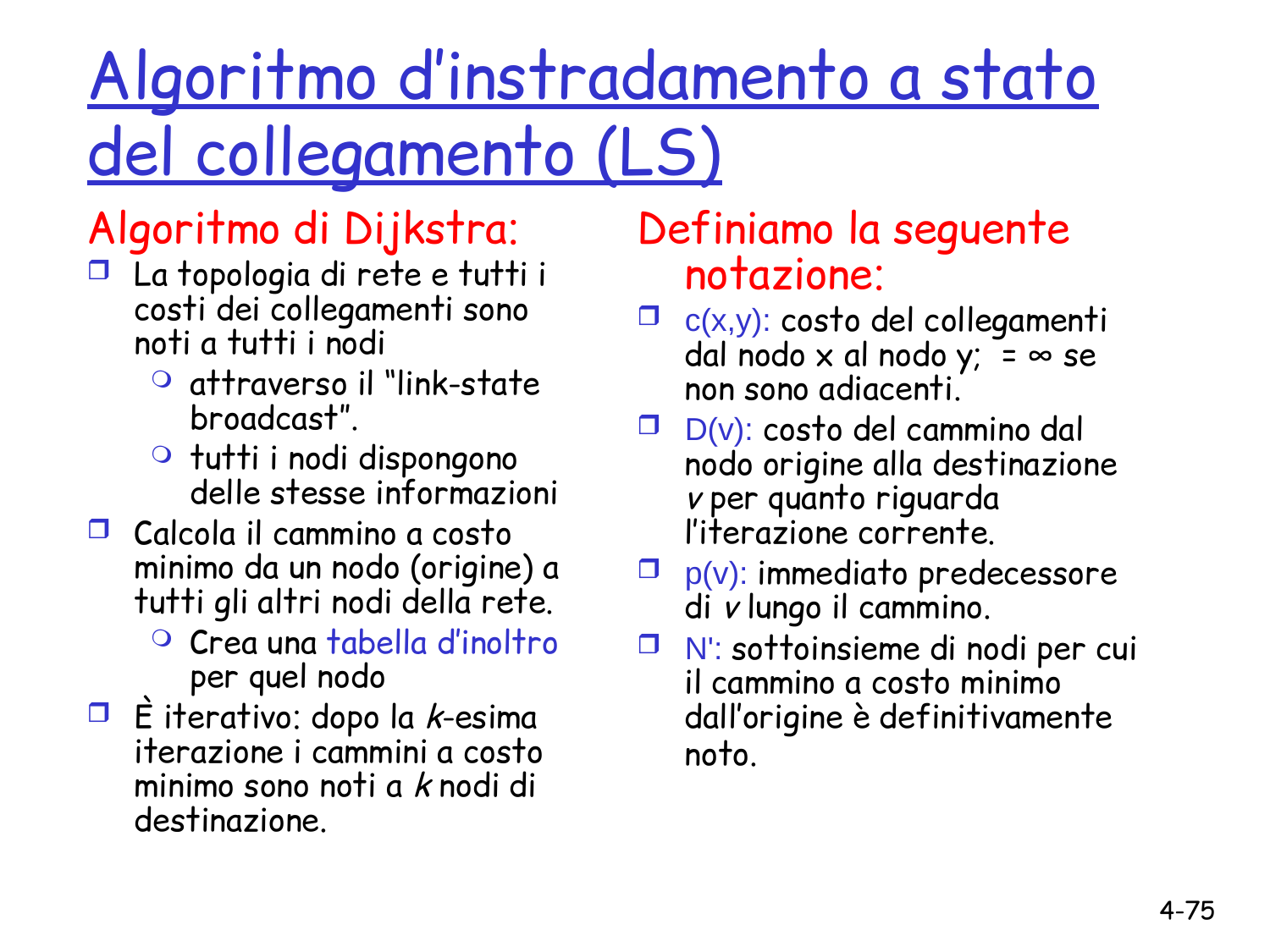

# Algoritmo d’instradamento a stato del collegamento (LS)
Algoritmo di Dijkstra:
La topologia di rete e tutti i costi dei collegamenti sono noti a tutti i nodi
attraverso il “link-state broadcast”.
tutti i nodi dispongono delle stesse informazioni
Calcola il cammino a costo minimo da un nodo (origine) a tutti gli altri nodi della rete.
Crea una tabella d’inoltro  per quel nodo
È iterativo: dopo la k-esima iterazione i cammini a costo minimo sono noti a k nodi di destinazione.
Definiamo la seguente notazione:
c(x,y): costo del collegamenti dal nodo x al nodo y;  = ∞ se non sono adiacenti.
D(v): costo del cammino dal nodo origine alla destinazione v per quanto riguarda l’iterazione corrente.
p(v): immediato predecessore di v lungo il cammino.
N': sottoinsieme di nodi per cui il cammino a costo minimo dall’origine è definitivamente noto.

4-75